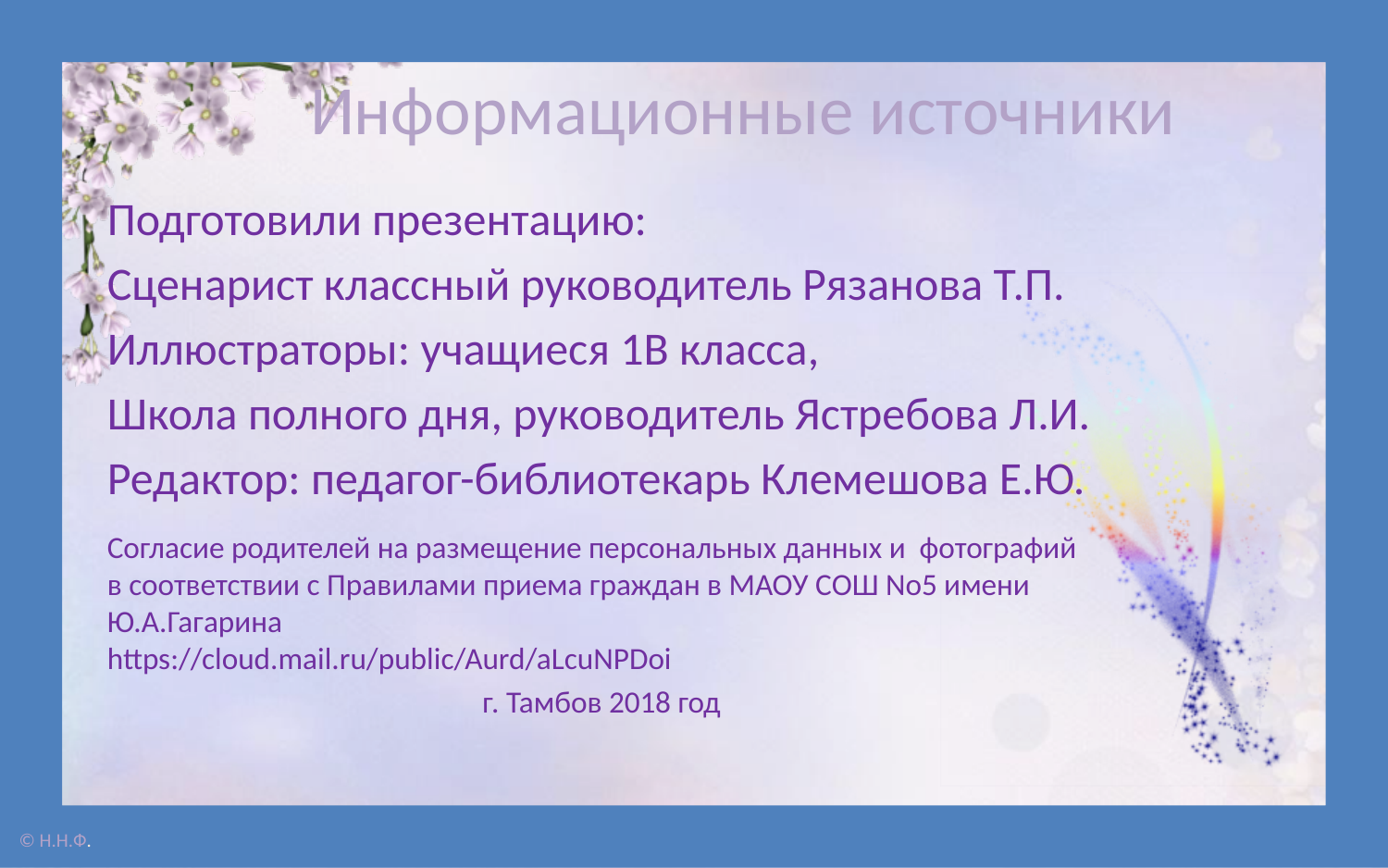

# Информационные источники
Подготовили презентацию:
Сценарист классный руководитель Рязанова Т.П.
Иллюстраторы: учащиеся 1В класса,
Школа полного дня, руководитель Ястребова Л.И.
Редактор: педагог-библиотекарь Клемешова Е.Ю.

Согласие родителей на размещение персональных данных и  фотографий в соответствии с Правилами приема граждан в МАОУ СОШ No5 имени Ю.А.Гагарина
https://cloud.mail.ru/public/Aurd/aLcuNPDoi
г. Тамбов 2018 год